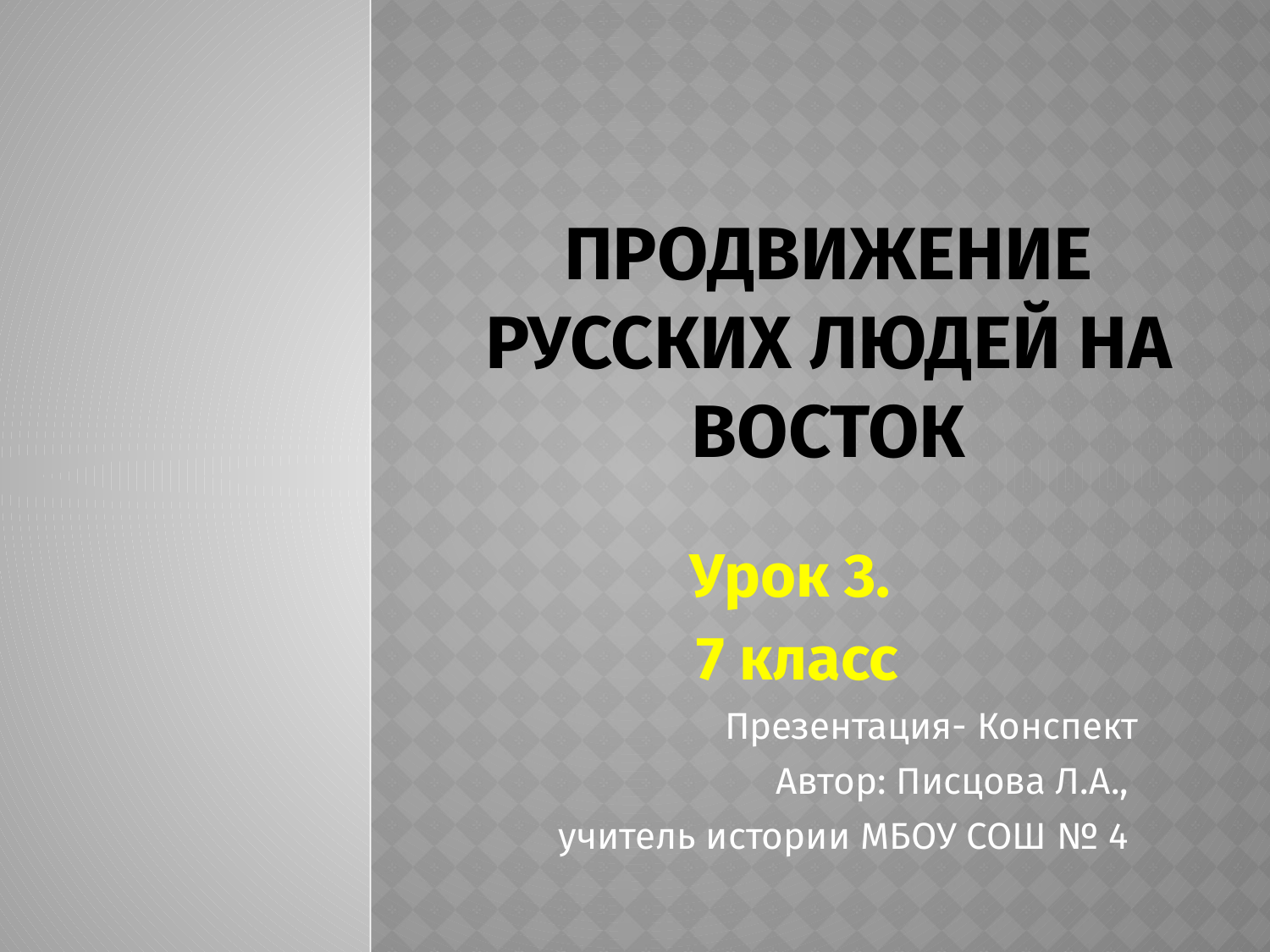

# Продвижение русских людей на Восток
Урок 3.
 7 класс
Презентация- Конспект
Автор: Писцова Л.А.,
учитель истории МБОУ СОШ № 4